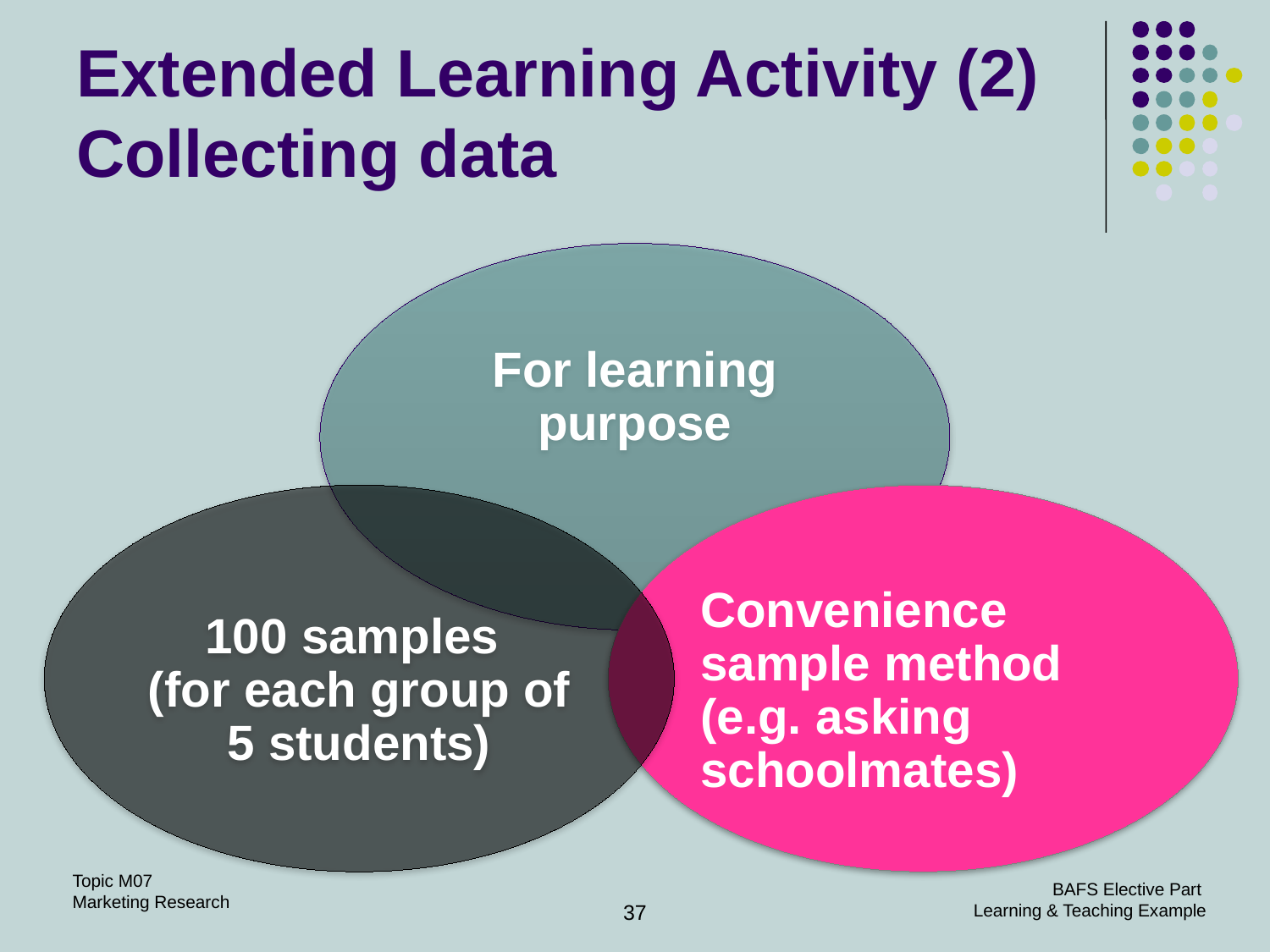

# Extended Learning Activity (2) Collecting data
For learning purpose
Convenience sample method
(e.g. asking schoolmates)
100 samples
(for each group of 5 students)

37